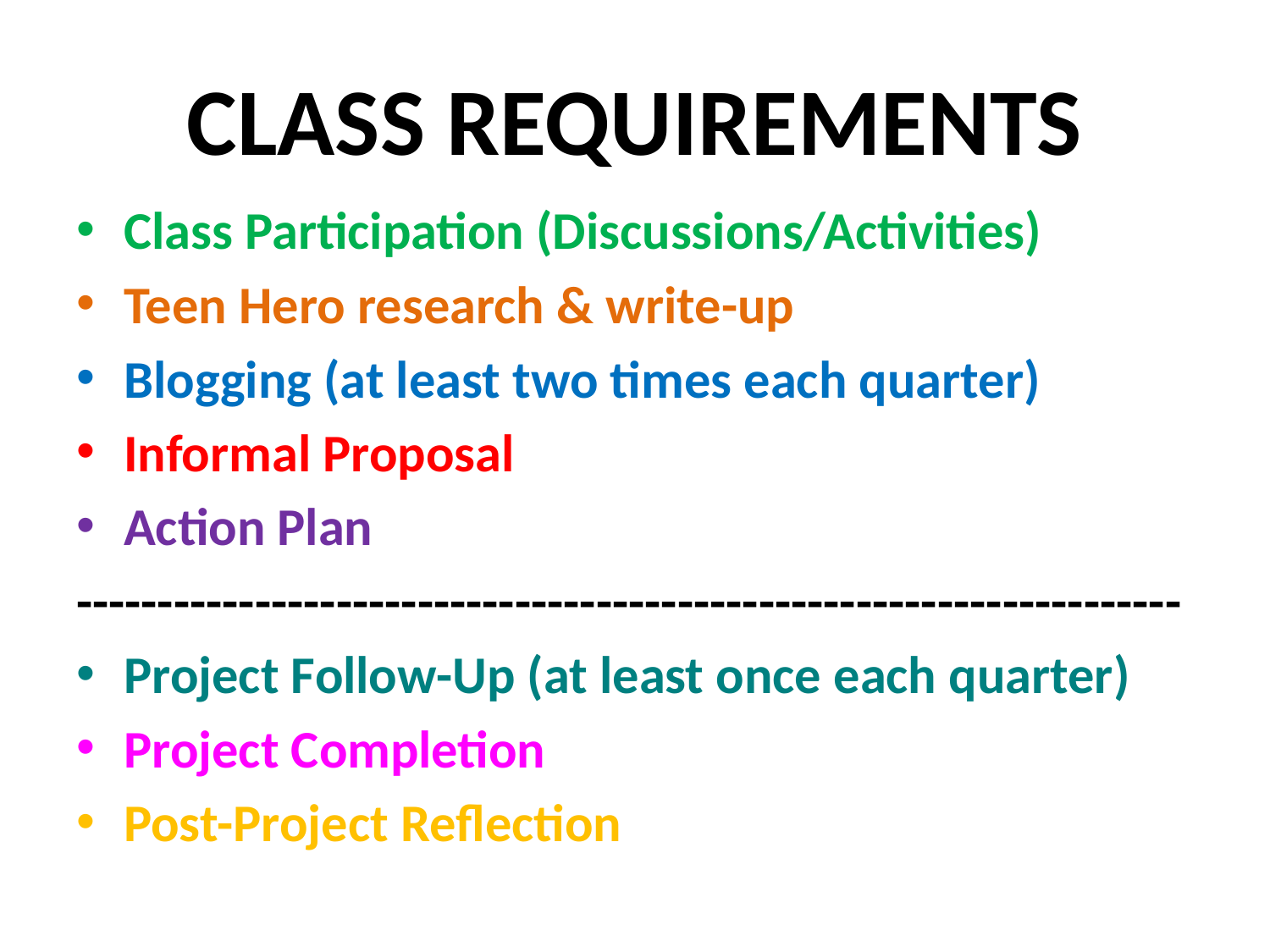

# CLASS REQUIREMENTS
Class Participation (Discussions/Activities)
Teen Hero research & write-up
Blogging (at least two times each quarter)
Informal Proposal
Action Plan
--------------------------------------------------------------------
Project Follow-Up (at least once each quarter)
Project Completion
Post-Project Reflection